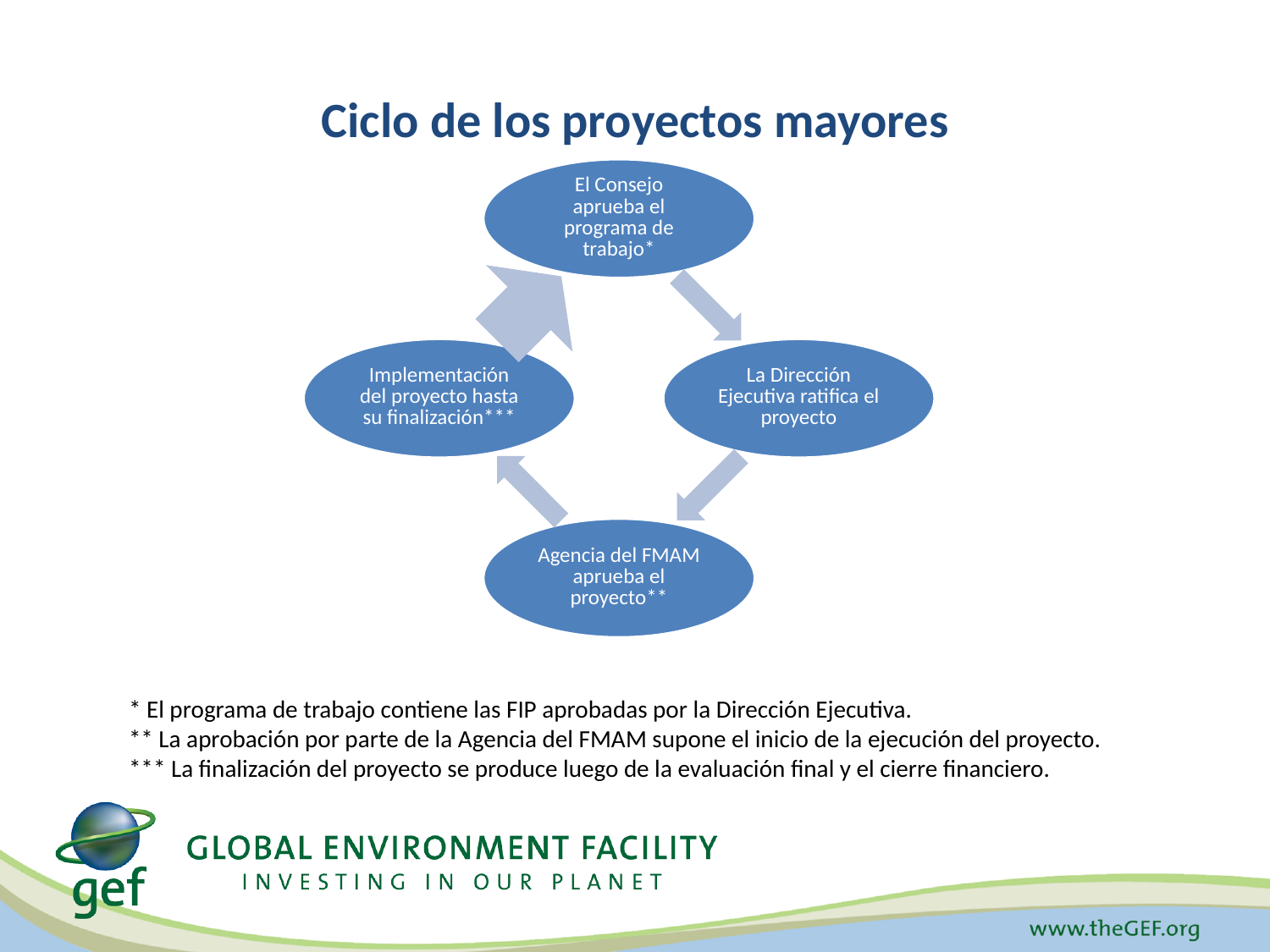

# Ciclo de los proyectos mayores
El Consejo aprueba el programa de trabajo*
La Dirección Ejecutiva ratifica el proyecto
Agencia del FMAM aprueba el proyecto**
Implementación del proyecto hasta su finalización***
* El programa de trabajo contiene las FIP aprobadas por la Dirección Ejecutiva.
** La aprobación por parte de la Agencia del FMAM supone el inicio de la ejecución del proyecto.
*** La finalización del proyecto se produce luego de la evaluación final y el cierre financiero.